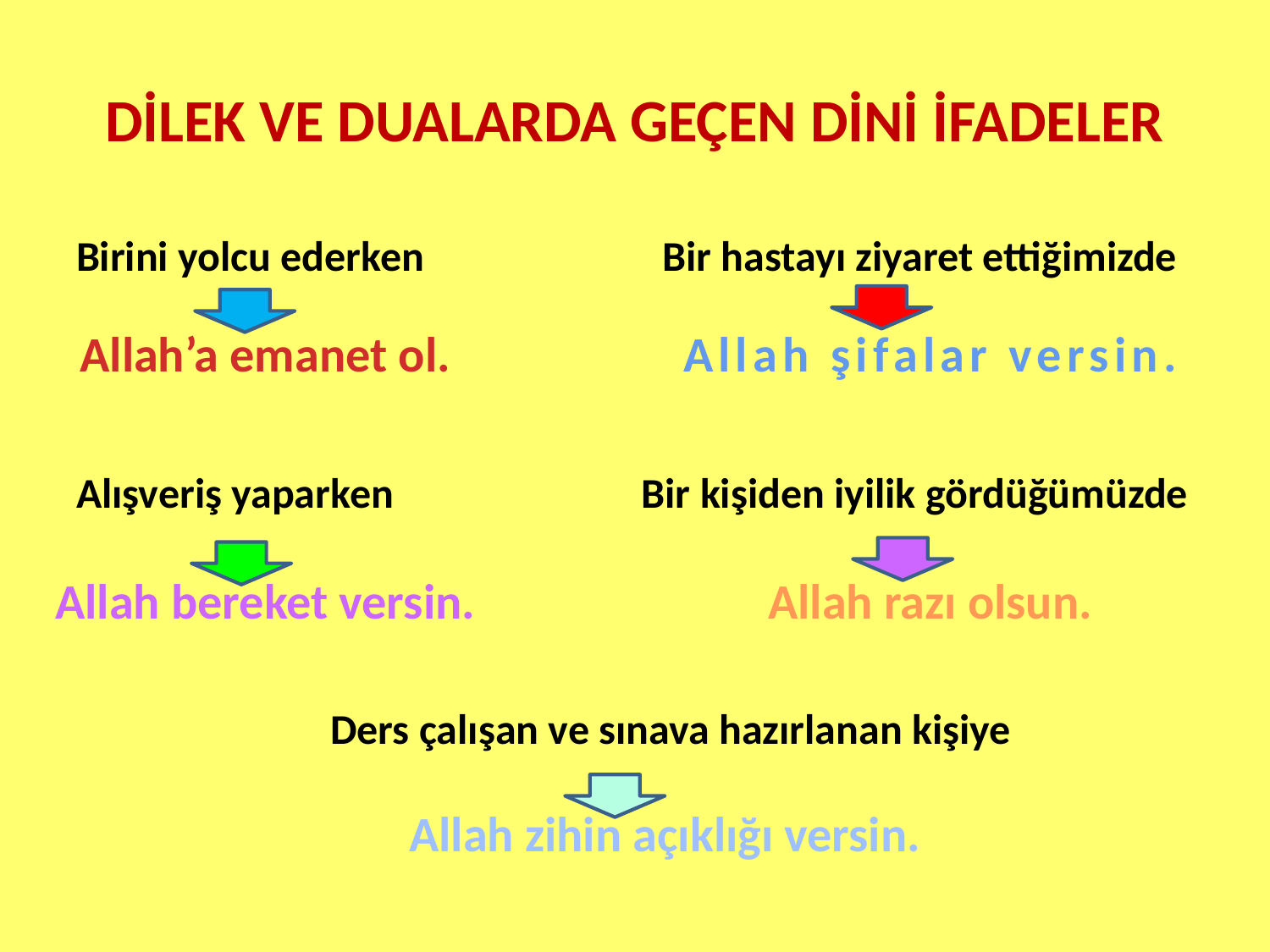

# DİLEK VE DUALARDA GEÇEN DİNİ İFADELER
Birini yolcu ederken                         Bir hastayı ziyaret ettiğimizde

Alışveriş yaparken                          Bir kişiden iyilik gördüğümüzde

		Ders çalışan ve sınava hazırlanan kişiye

Allah’a emanet ol.
Allah şifalar versin.

Allah bereket versin.
Allah razı olsun.

Allah zihin açıklığı versin.